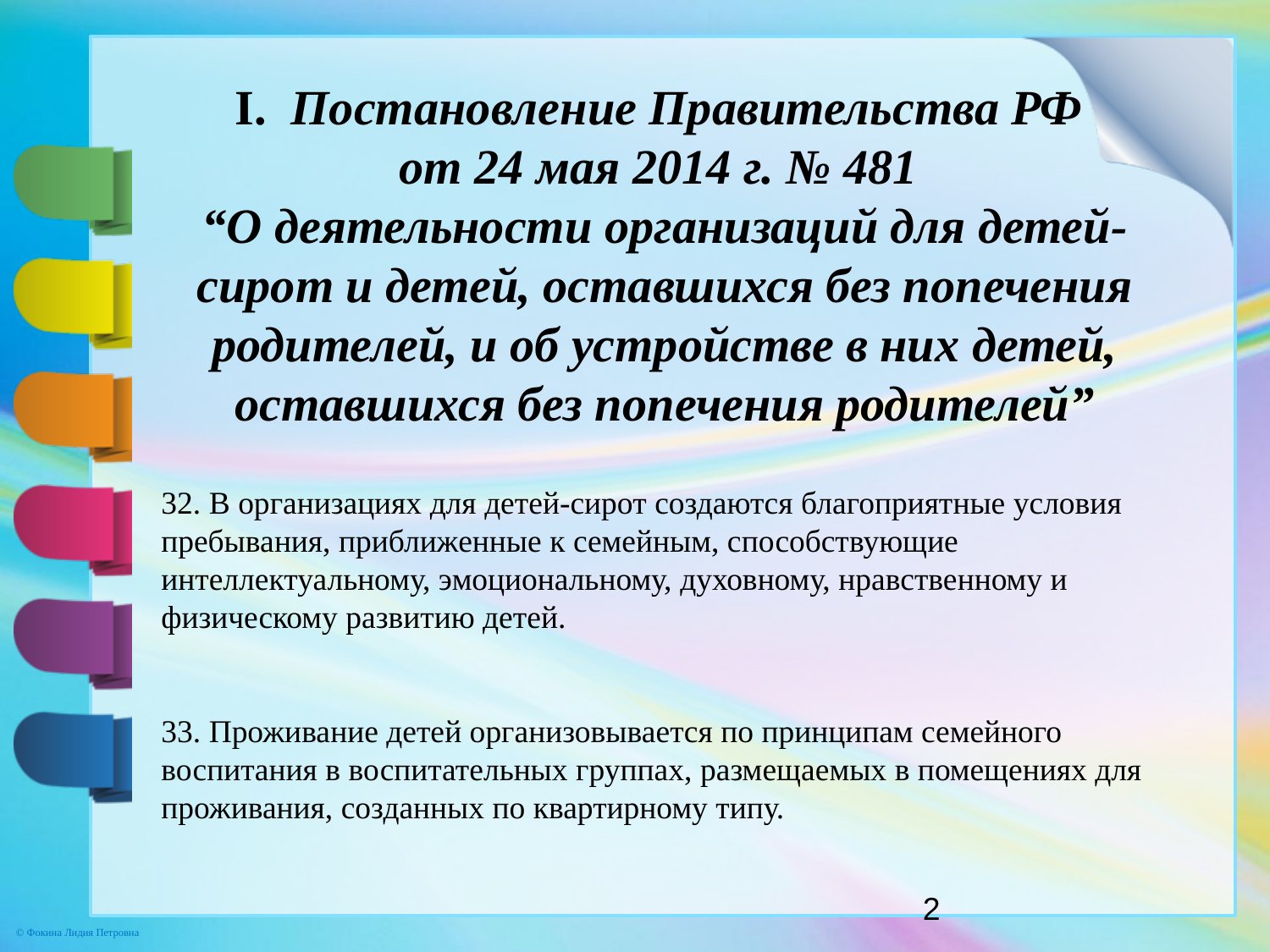

I.  Постановление Правительства РФ
от 24 мая 2014 г. № 481
“О деятельности организаций для детей-сирот и детей, оставшихся без попечения родителей, и об устройстве в них детей, оставшихся без попечения родителей”

32. В организациях для детей-сирот создаются благоприятные условия пребывания, приближенные к семейным, способствующие интеллектуальному, эмоциональному, духовному, нравственному и физическому развитию детей.
33. Проживание детей организовывается по принципам семейного воспитания в воспитательных группах, размещаемых в помещениях для проживания, созданных по квартирному типу.

2